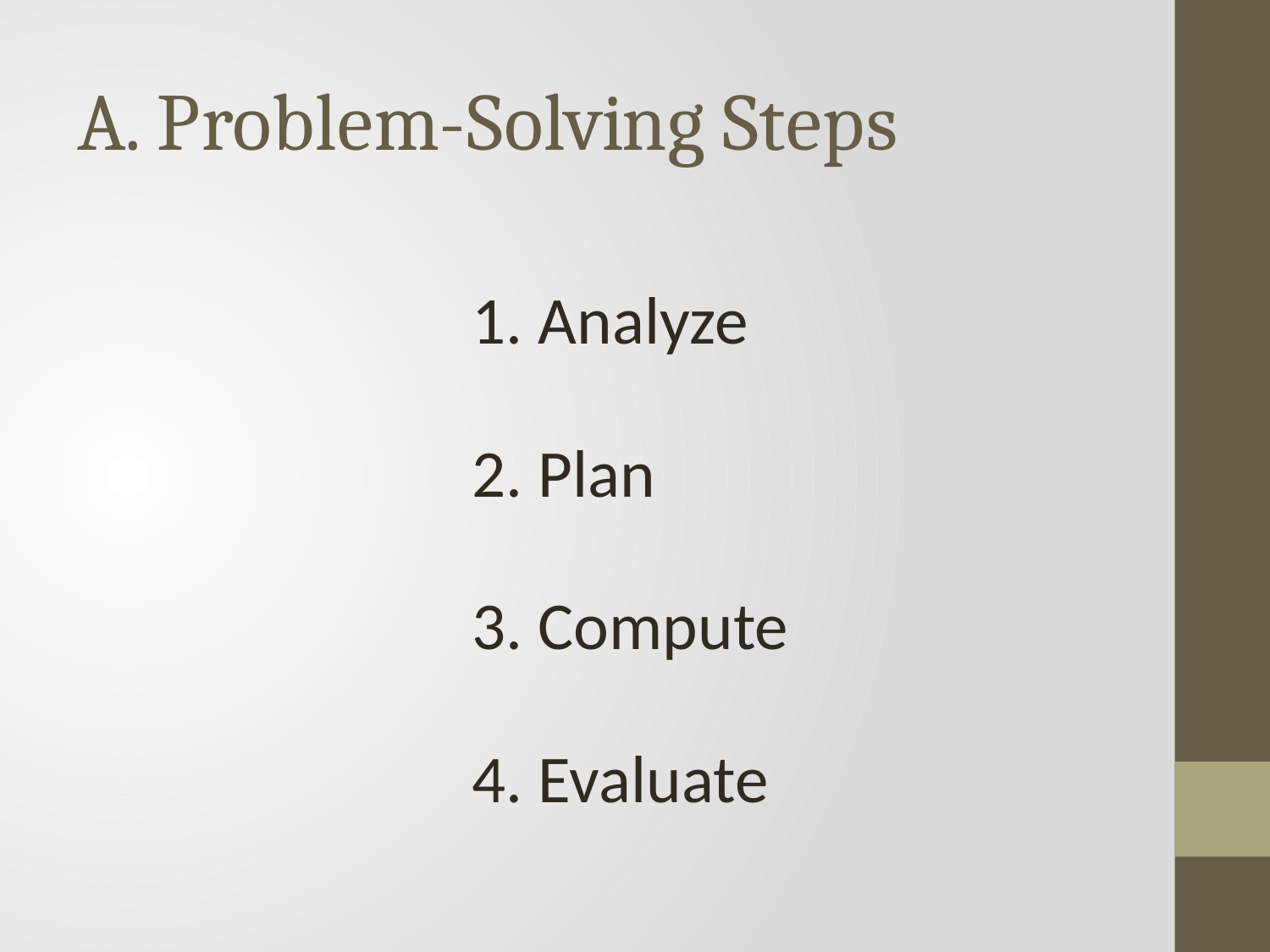

# A. Problem-Solving Steps
1. Analyze
2. Plan
3. Compute
4. Evaluate